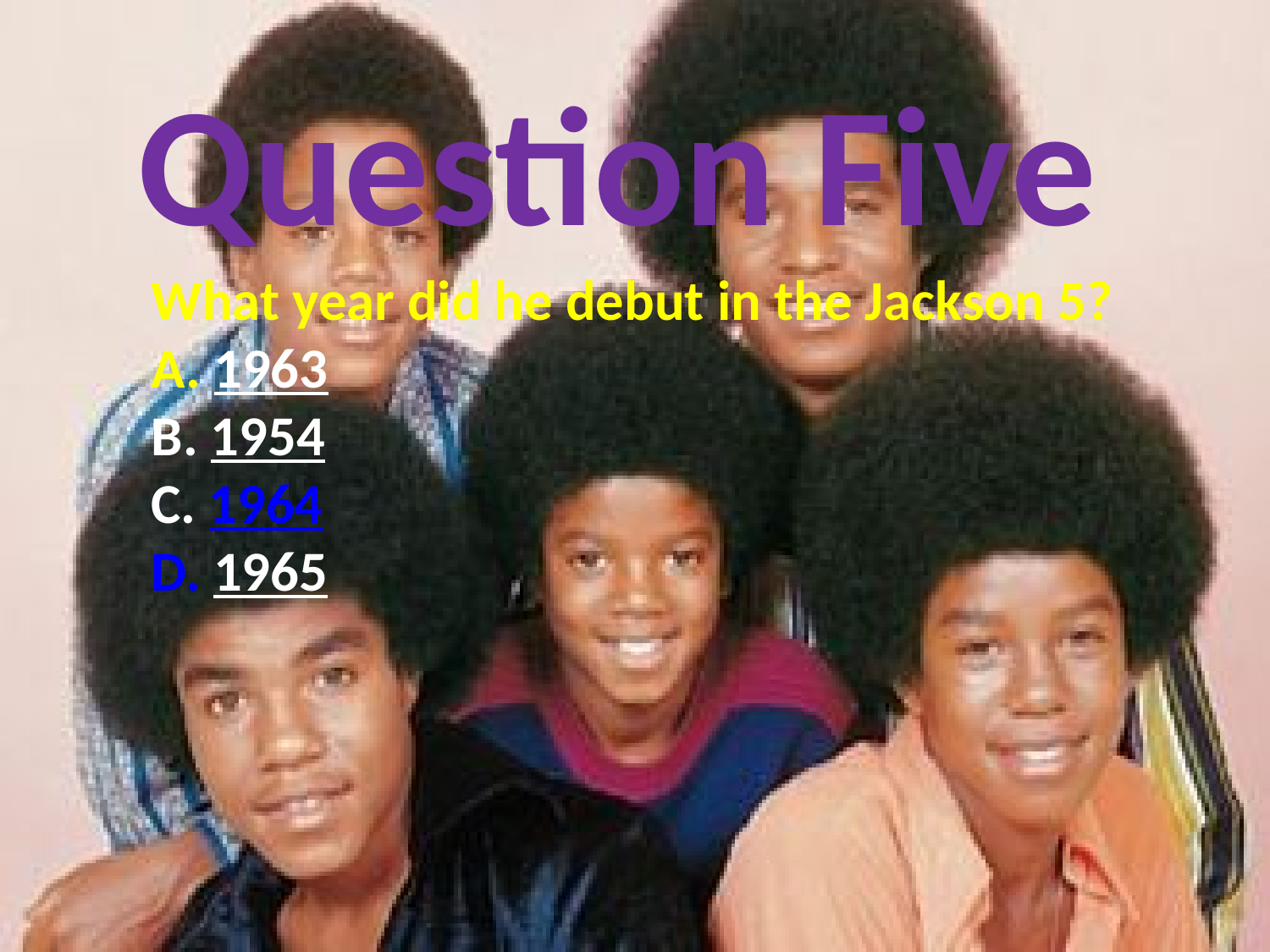

Question Five
What year did he debut in the Jackson 5?
A. 1963
B. 1954
C. 1964
D. 1965